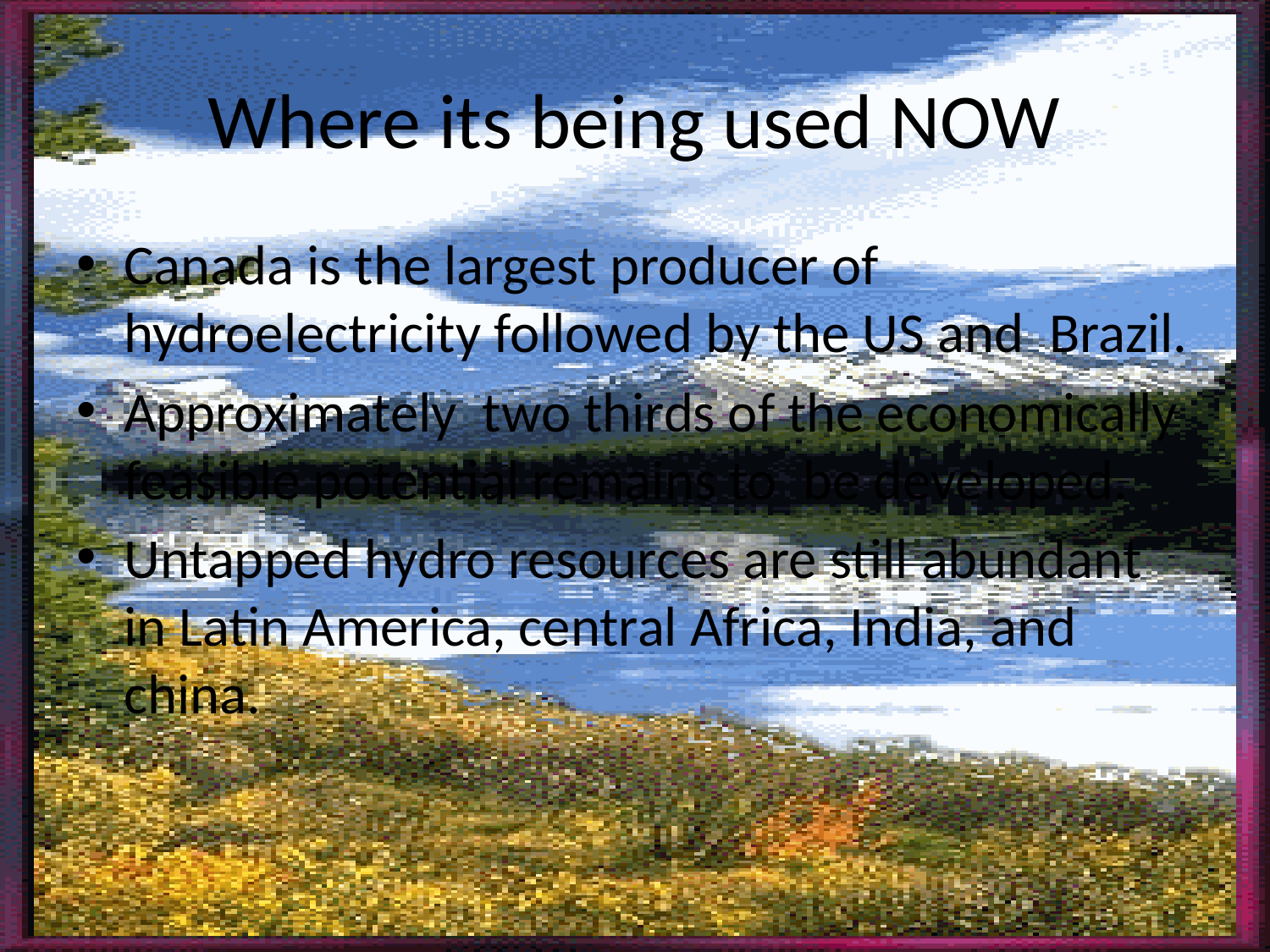

# Where its being used NOW
Canada is the largest producer of hydroelectricity followed by the US and  Brazil.
Approximately  two thirds of the economically feasible potential remains to  be developed.
Untapped hydro resources are still abundant in Latin America, central Africa, India, and china.